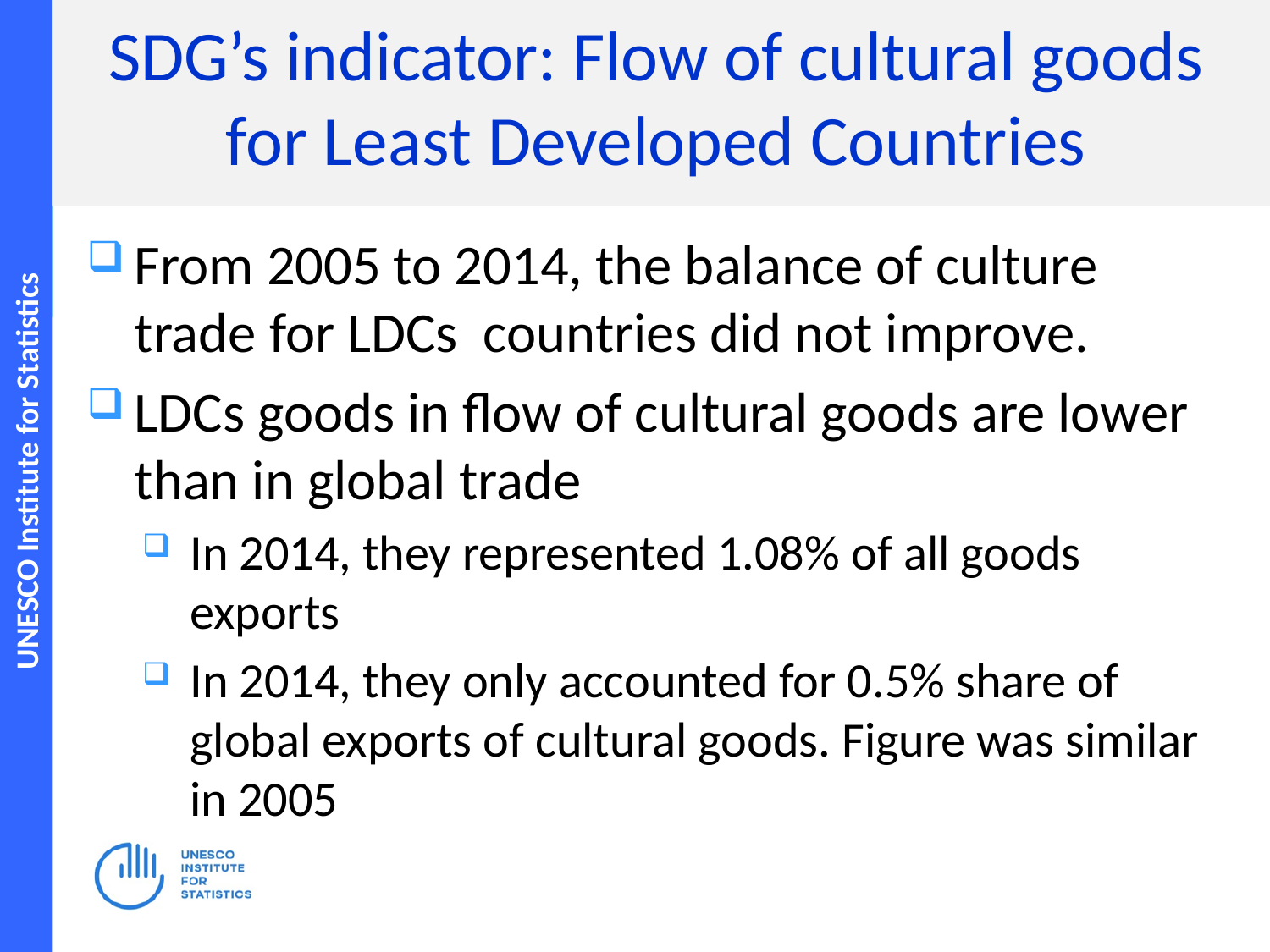

# SDG’s indicator: Flow of cultural goods for Least Developed Countries
From 2005 to 2014, the balance of culture trade for LDCs  countries did not improve.
LDCs goods in flow of cultural goods are lower than in global trade
In 2014, they represented 1.08% of all goods exports
In 2014, they only accounted for 0.5% share of global exports of cultural goods. Figure was similar in 2005